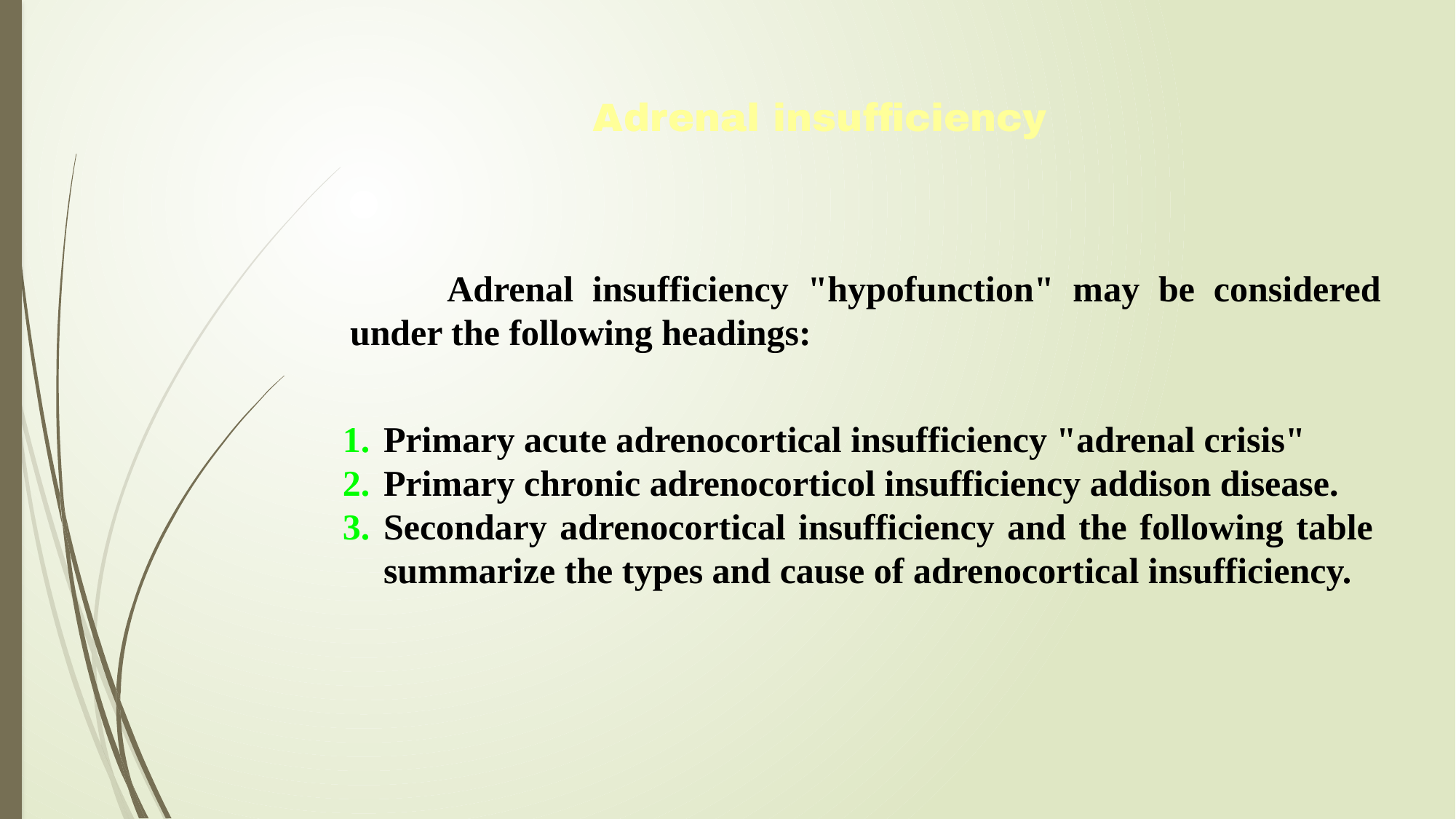

Adrenal insufficiency

Adrenal insufficiency "hypofunction" may be considered under the following headings:
#
Primary acute adrenocortical insufficiency "adrenal crisis"
Primary chronic adrenocorticol insufficiency addison disease.
Secondary adrenocortical insufficiency and the following table summarize the types and cause of adrenocortical insufficiency.